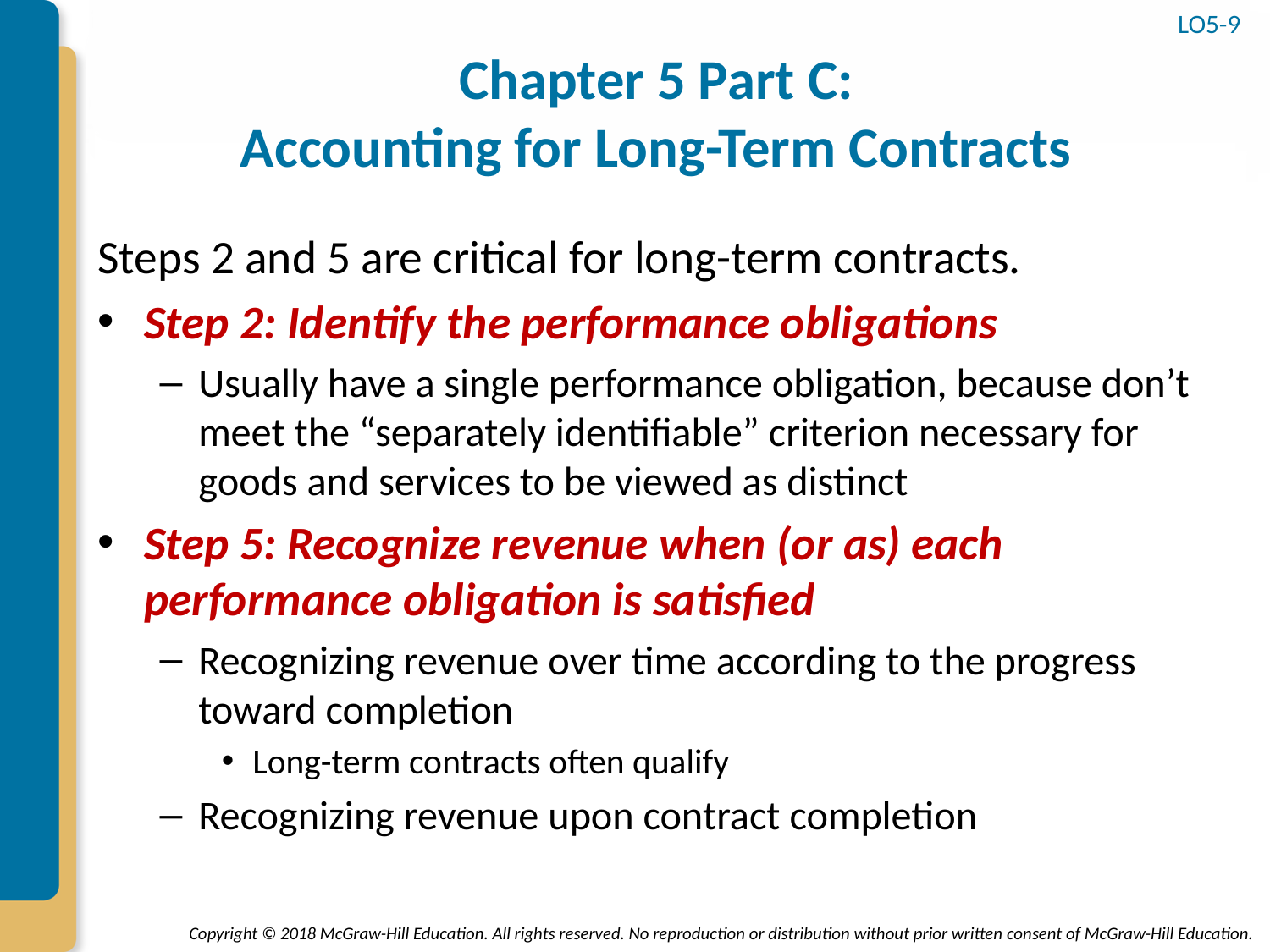

LO5-9
# Chapter 5 Part C: Accounting for Long-Term Contracts
Steps 2 and 5 are critical for long-term contracts.
Step 2: Identify the performance obligations
Usually have a single performance obligation, because don’t meet the “separately identifiable” criterion necessary for goods and services to be viewed as distinct
Step 5: Recognize revenue when (or as) each performance obligation is satisfied
Recognizing revenue over time according to the progress toward completion
Long-term contracts often qualify
Recognizing revenue upon contract completion